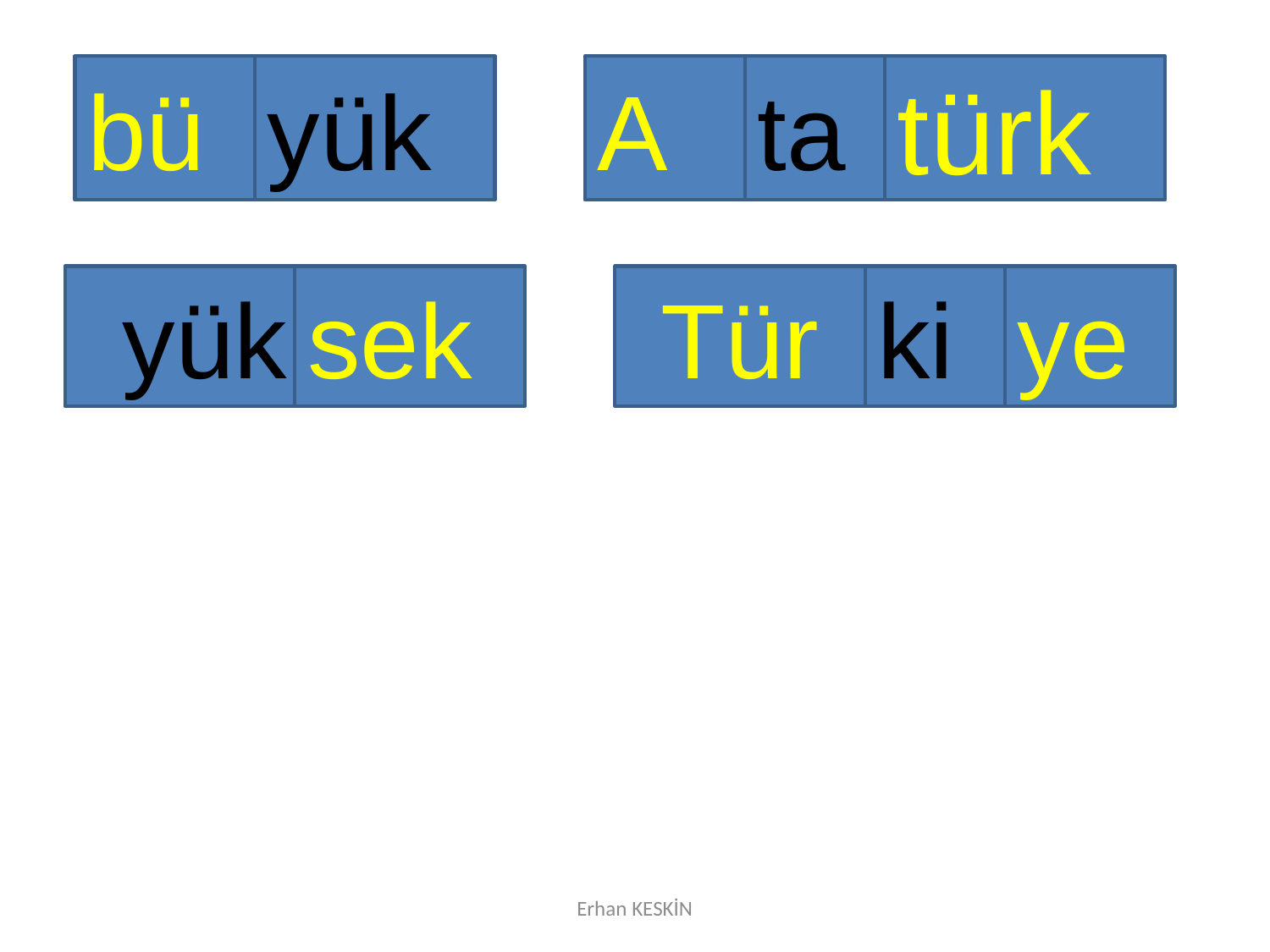

bü
yük
A
ta
türk
yük
sek
Tür
ki
ye
Erhan KESKİN